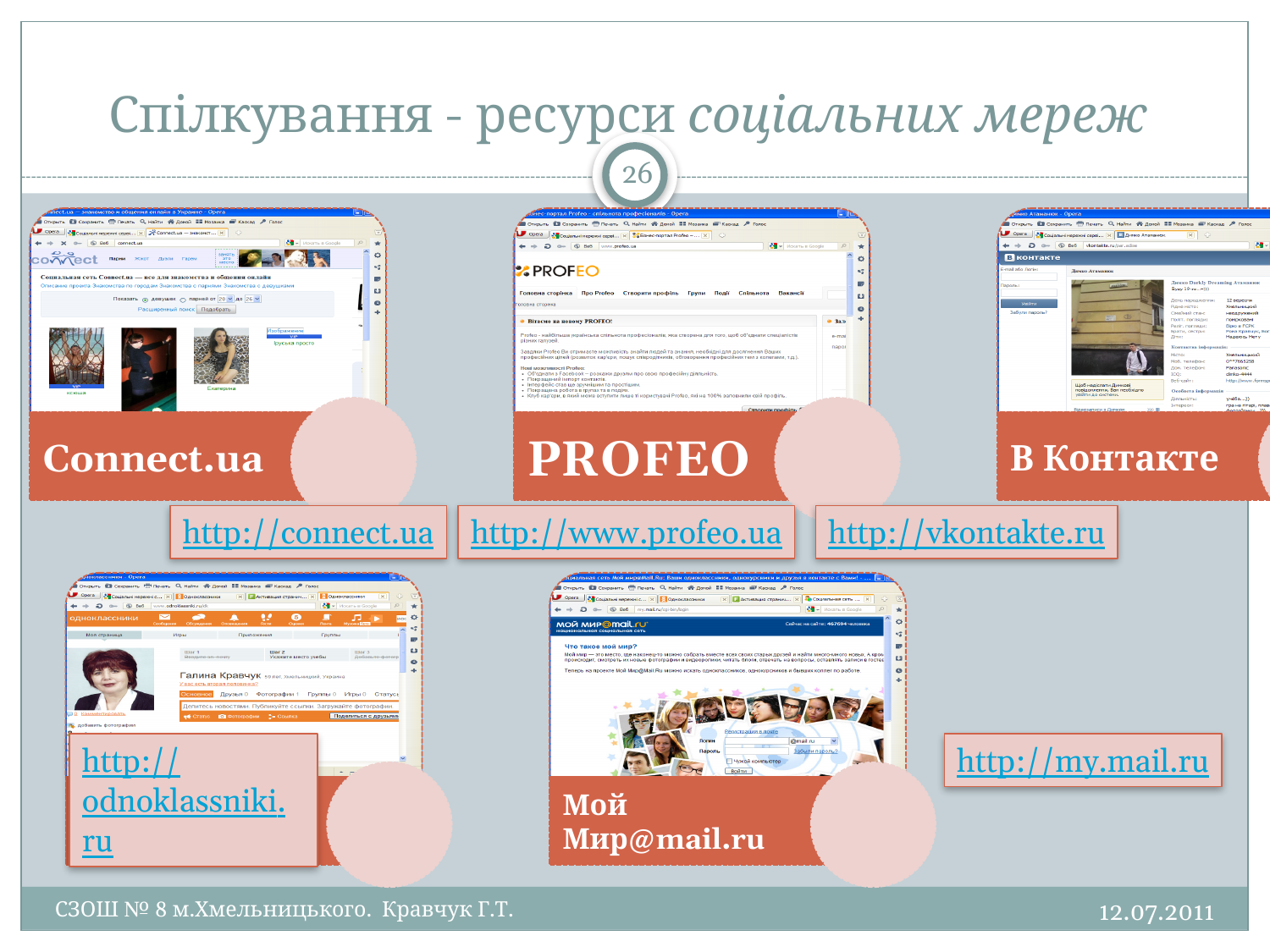

# Спілкування - ресурси соціальних мереж
26
Connect.ua
PROFEO
В Контакте
Мой Мир@mail.ru
http://connect.ua
http://www.profeo.ua
http://vkontakte.ru
http://odnoklassniki.ru
http://my.mail.ru
12.07.2011
СЗОШ № 8 м.Хмельницького.  Кравчук Г.Т.